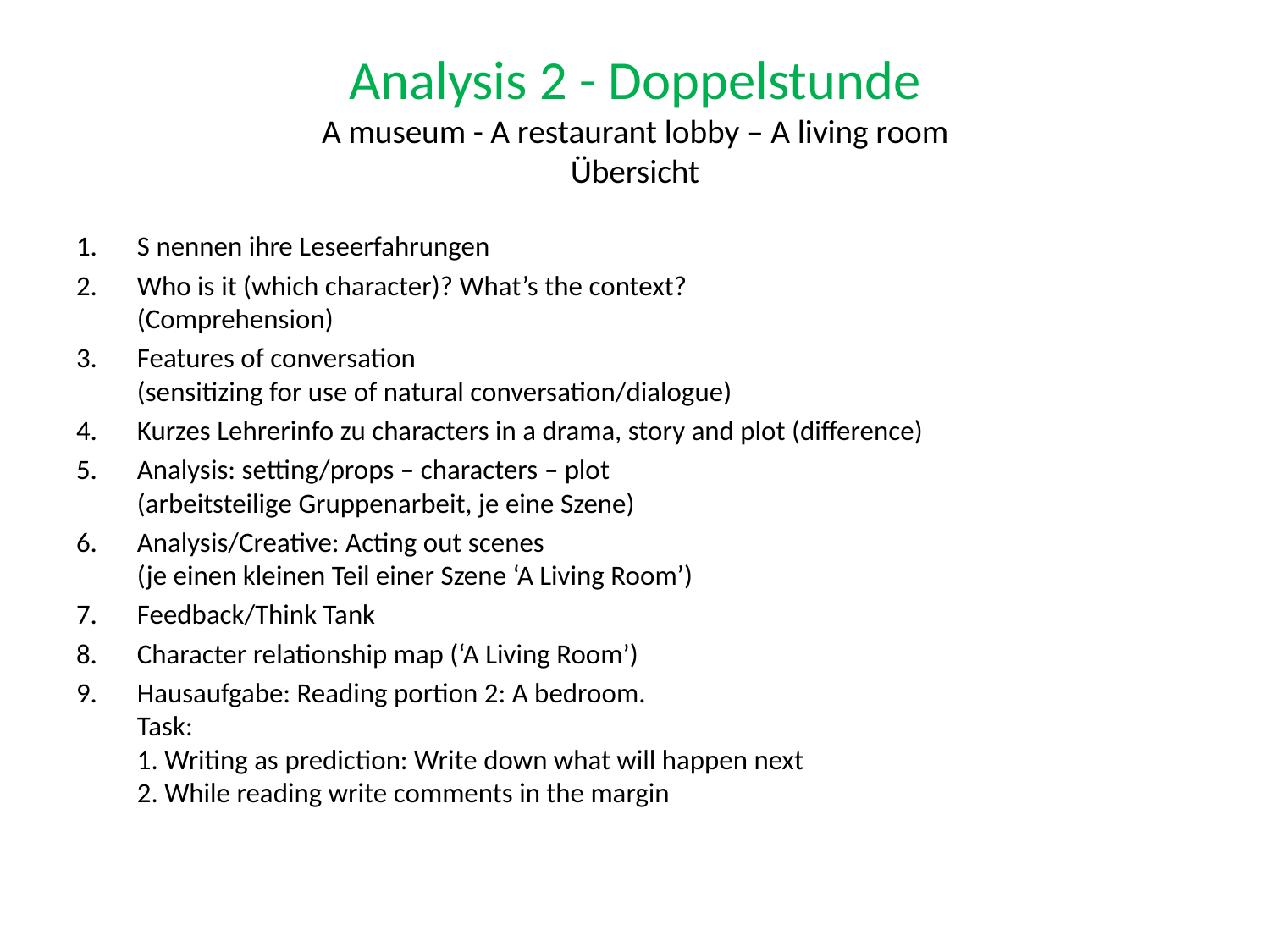

# Analysis 2 - Doppelstunde A museum - A restaurant lobby – A living room Übersicht
S nennen ihre Leseerfahrungen
Who is it (which character)? What’s the context?
(Comprehension)
Features of conversation
(sensitizing for use of natural conversation/dialogue)
Kurzes Lehrerinfo zu characters in a drama, story and plot (difference)
Analysis: setting/props – characters – plot
(arbeitsteilige Gruppenarbeit, je eine Szene)
Analysis/Creative: Acting out scenes
(je einen kleinen Teil einer Szene ‘A Living Room’)
Feedback/Think Tank
Character relationship map (‘A Living Room’)
Hausaufgabe: Reading portion 2: A bedroom.
Task:
1. Writing as prediction: Write down what will happen next
2. While reading write comments in the margin